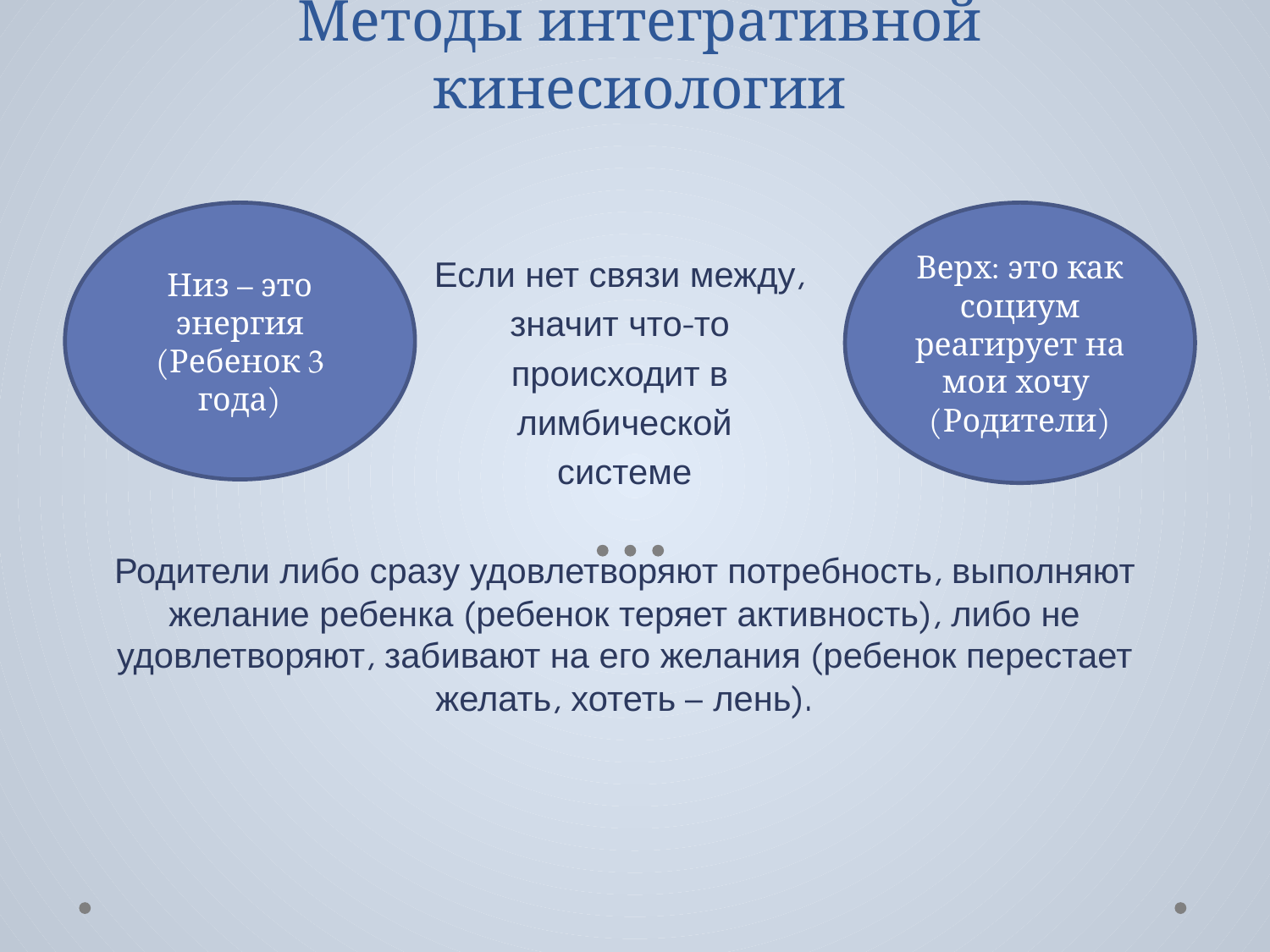

# Методы интегративной кинесиологии

Если нет связи между,
значит что-то
происходит в
лимбической
 системе

Родители либо сразу удовлетворяют потребность, выполняют желание ребенка (ребенок теряет активность), либо не удовлетворяют, забивают на его желания (ребенок перестает желать, хотеть – лень).

Низ – это энергия
(Ребенок 3 года)
Верх: это как социум реагирует на мои хочу
(Родители)